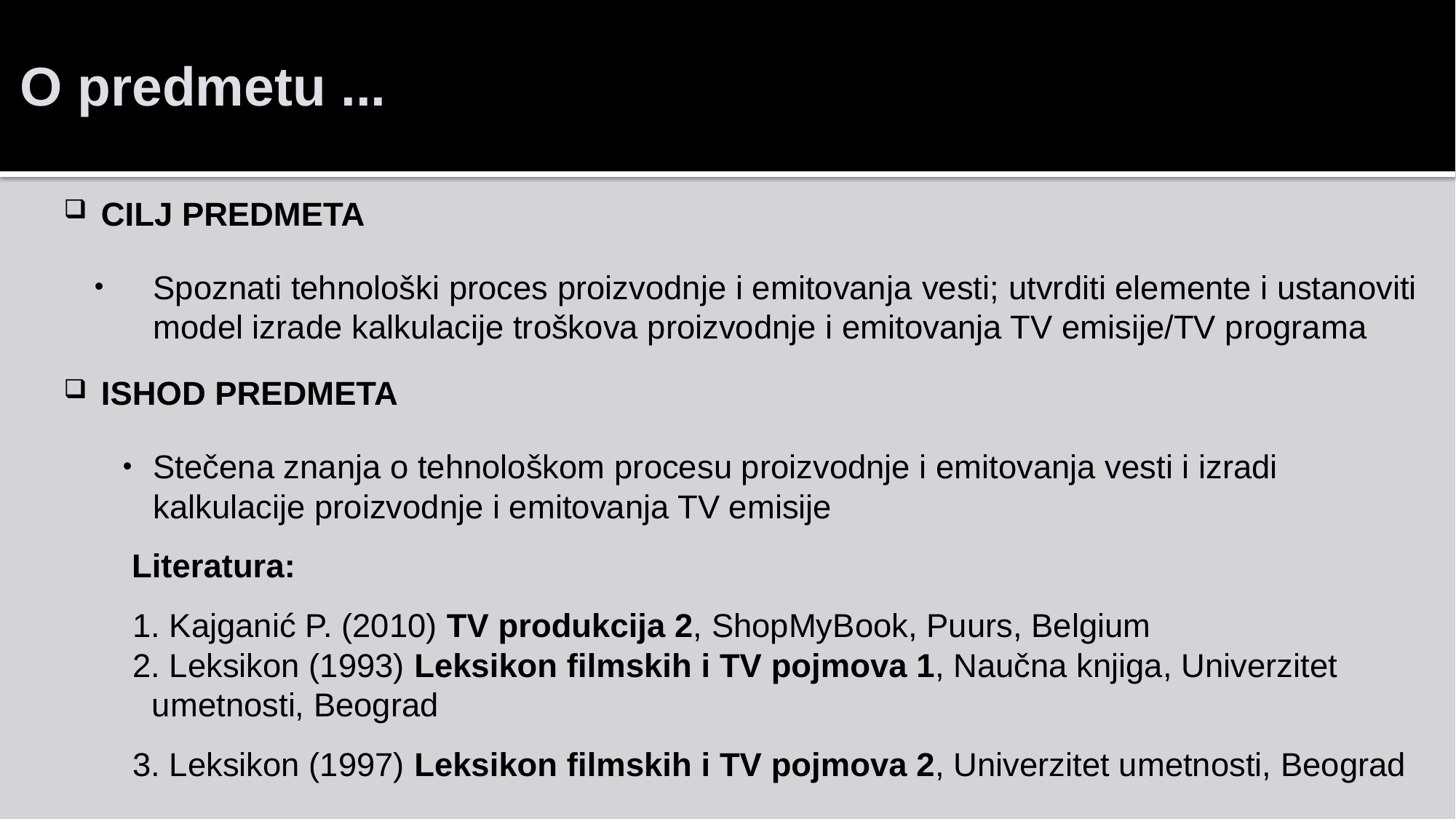

# O predmetu ...
CILJ PREDMETA

Spoznati tehnološki proces proizvodnje i emitovanja vesti; utvrditi elemente i ustanoviti model izrade kalkulacije troškova proizvodnje i emitovanja TV emisije/TV programa

ISHOD PREDMETA

Stečena znanja o tehnološkom procesu proizvodnje i emitovanja vesti i izradi kalkulacije proizvodnje i emitovanja TV emisije

           Literatura:
1. Kajganić P. (2010) TV produkcija 2, ShopMyBook, Puurs, Belgium
2. Leksikon (1993) Leksikon filmskih i TV pojmova 1, Naučna knjiga, Univerzitet umetnosti, Beograd
3. Leksikon (1997) Leksikon filmskih i TV pojmova 2, Univerzitet umetnosti, Beograd